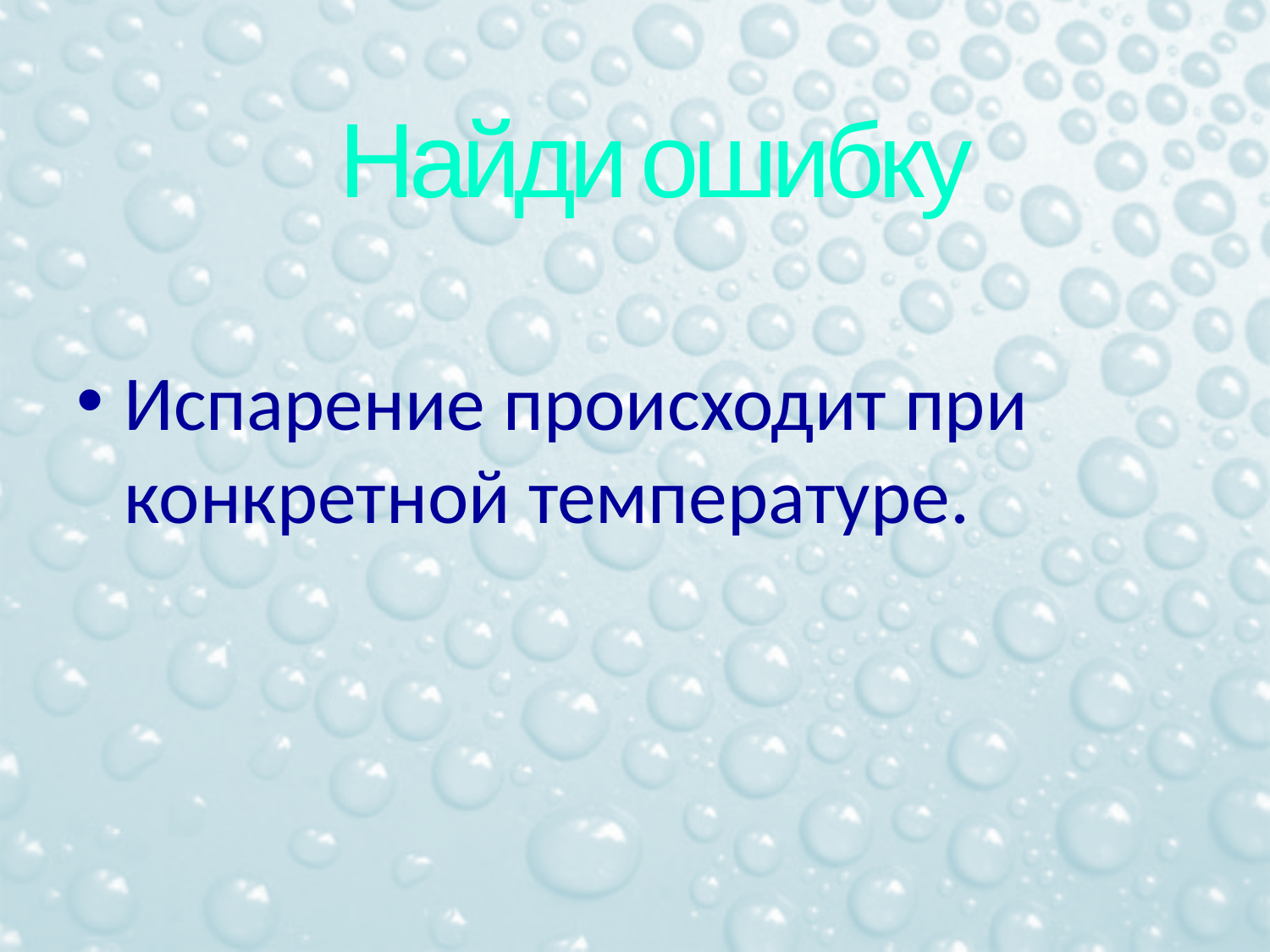

#
Найди ошибку
Испарение происходит при конкретной температуре.